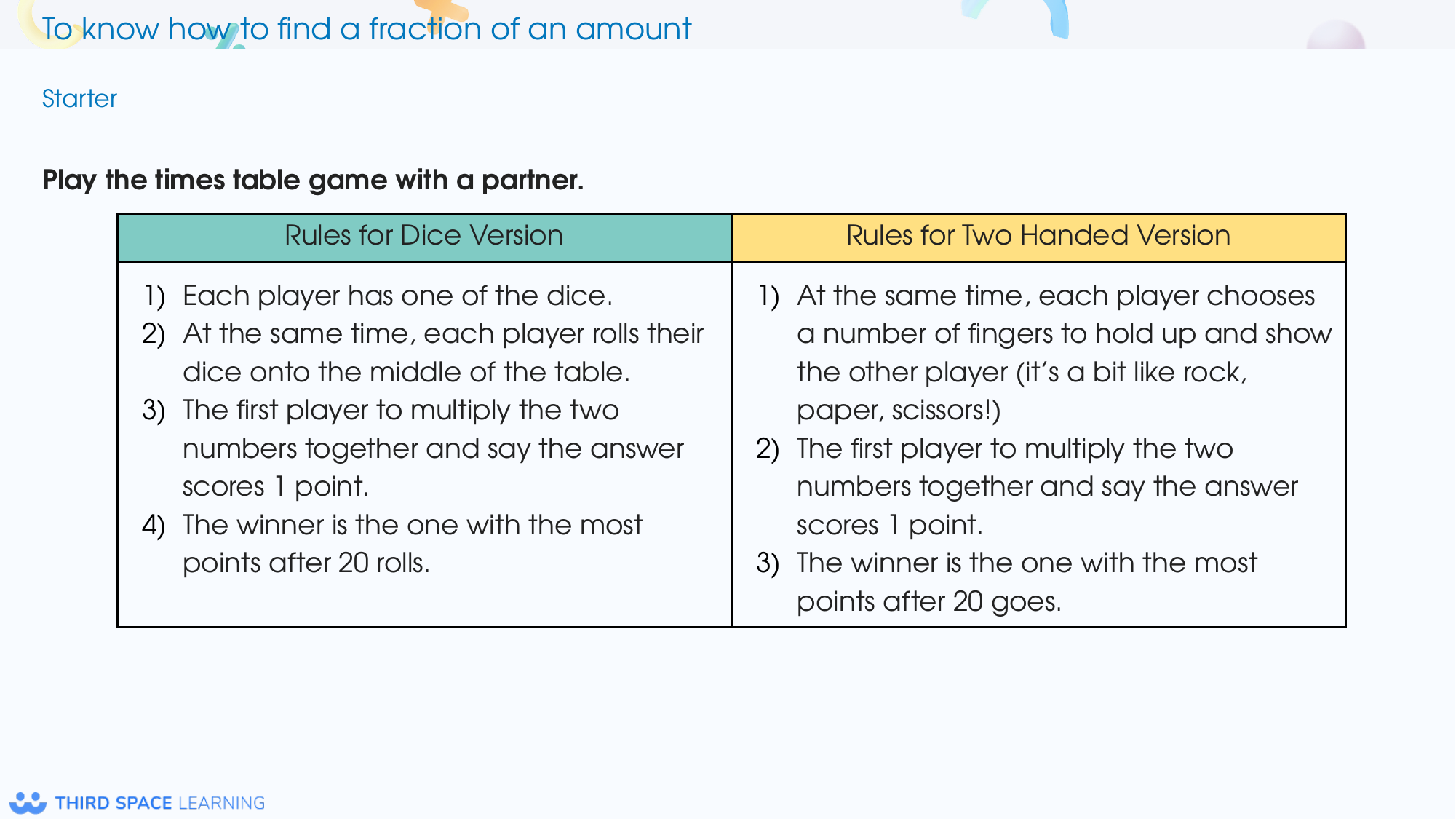

Starter
Play the times table game with a partner.
| Rules for Dice Version | Rules for Two Handed Version |
| --- | --- |
| Each player has one of the dice. At the same time, each player rolls their dice onto the middle of the table. The first player to multiply the two numbers together and say the answer scores 1 point. The winner is the one with the most points after 20 rolls. | At the same time, each player chooses a number of fingers to hold up and show the other player (it’s a bit like rock, paper, scissors!) The first player to multiply the two numbers together and say the answer scores 1 point. The winner is the one with the most points after 20 goes. |